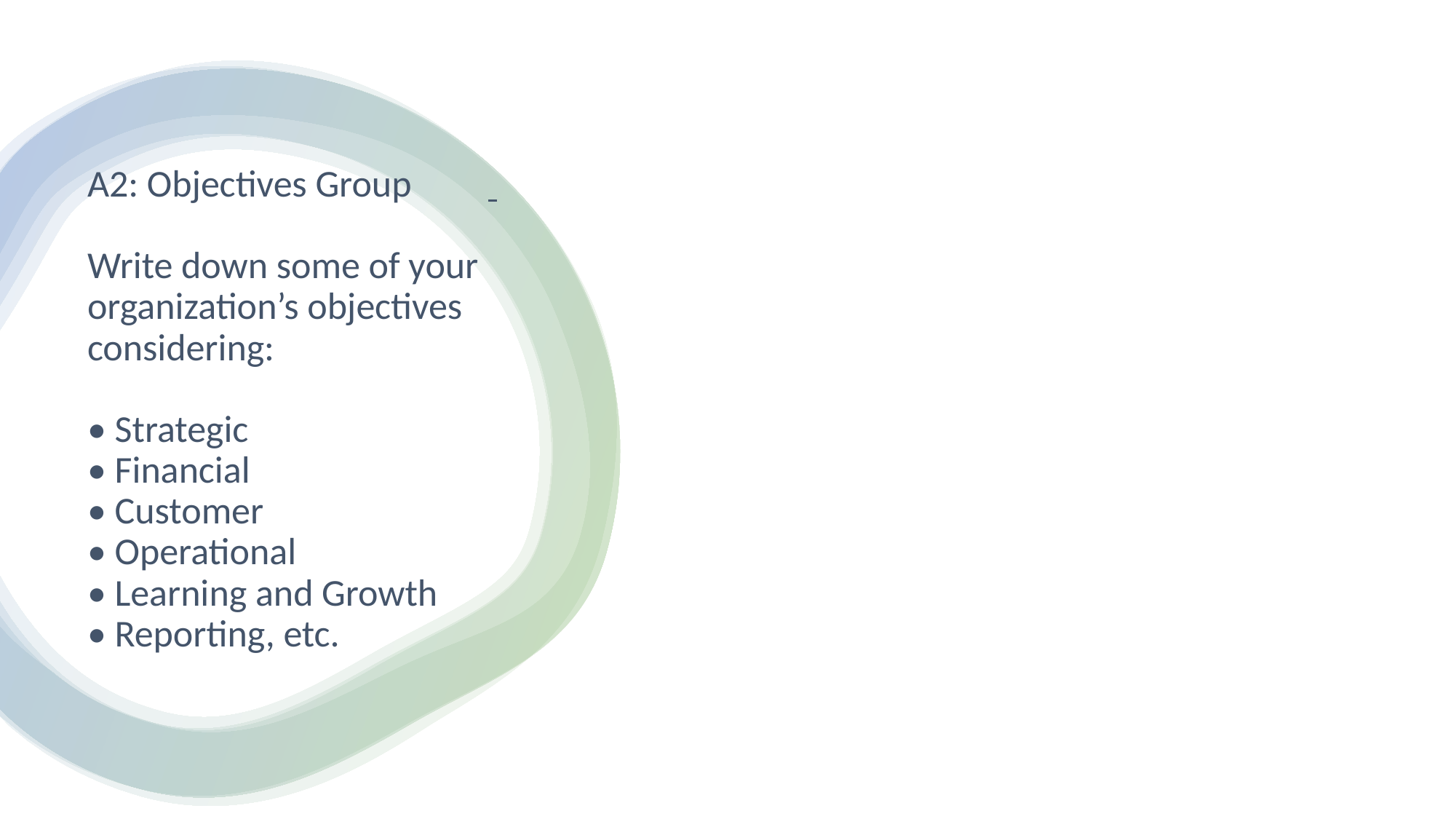

# A2: Objectives Group Write down some of your organization’s objectives considering: • Strategic • Financial • Customer • Operational • Learning and Growth • Reporting, etc.